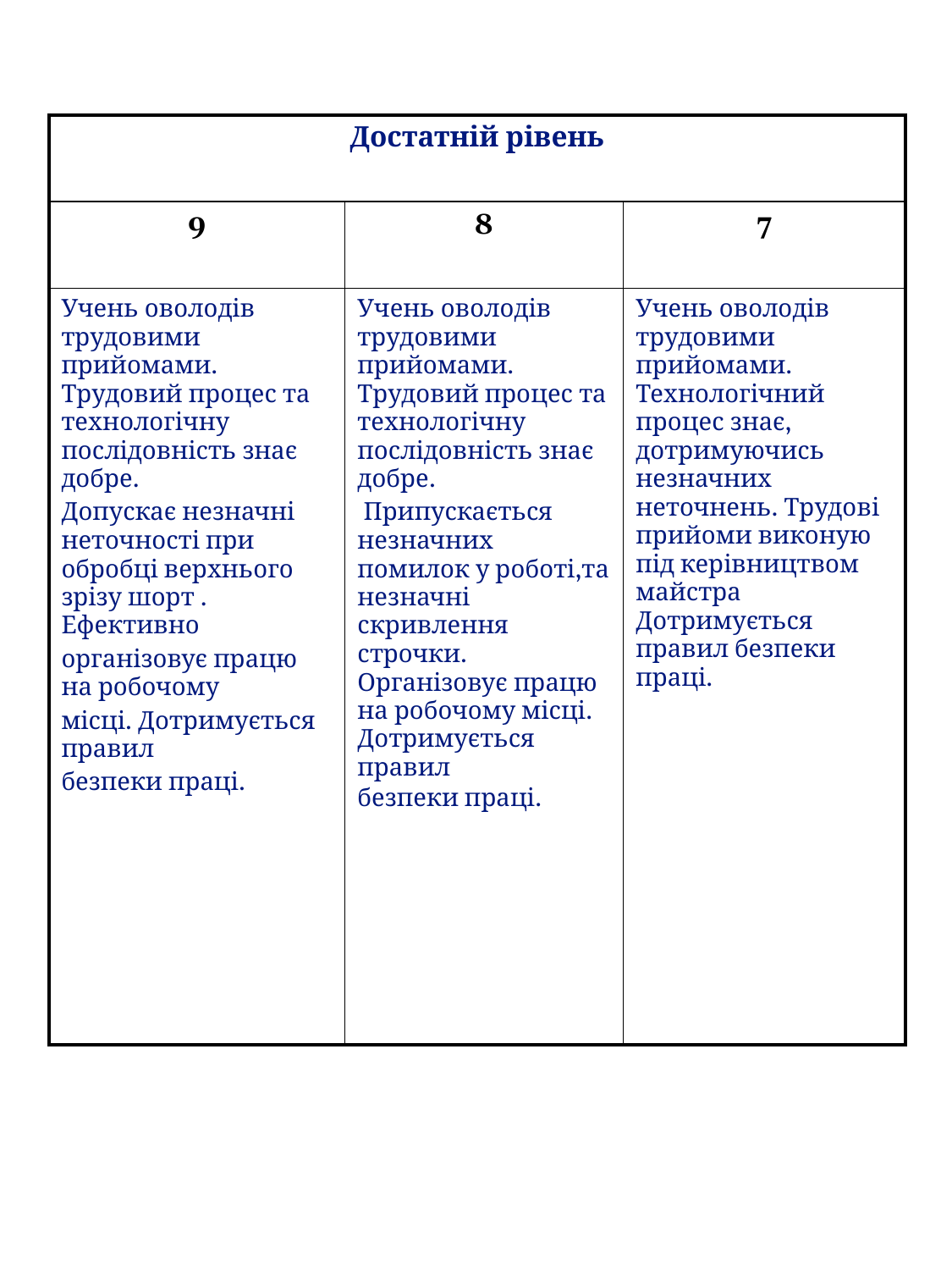

| Достатній рівень |  |  |
| --- | --- | --- |
| 9 | 8 | 7 |
| Учень оволодів трудовими прийомами. Трудовий процес та технологічну послідовність знає добре. Допускає незначні неточності при обробці верхнього зрізу шорт . Ефективно організовує працю на робочому місці. Дотримується правил безпеки праці. | Учень оволодів трудовими прийомами. Трудовий процес та технологічну послідовність знає добре. Припускається незначних помилок у роботі,та незначні скривлення строчки. Організовує працю на робочому місці. Дотримується правил безпеки праці. | Учень оволодів трудовими прийомами. Технологічний процес знає, дотримуючись незначних неточнень. Трудові прийоми виконую під керівництвом майстра Дотримується правил безпеки праці. |